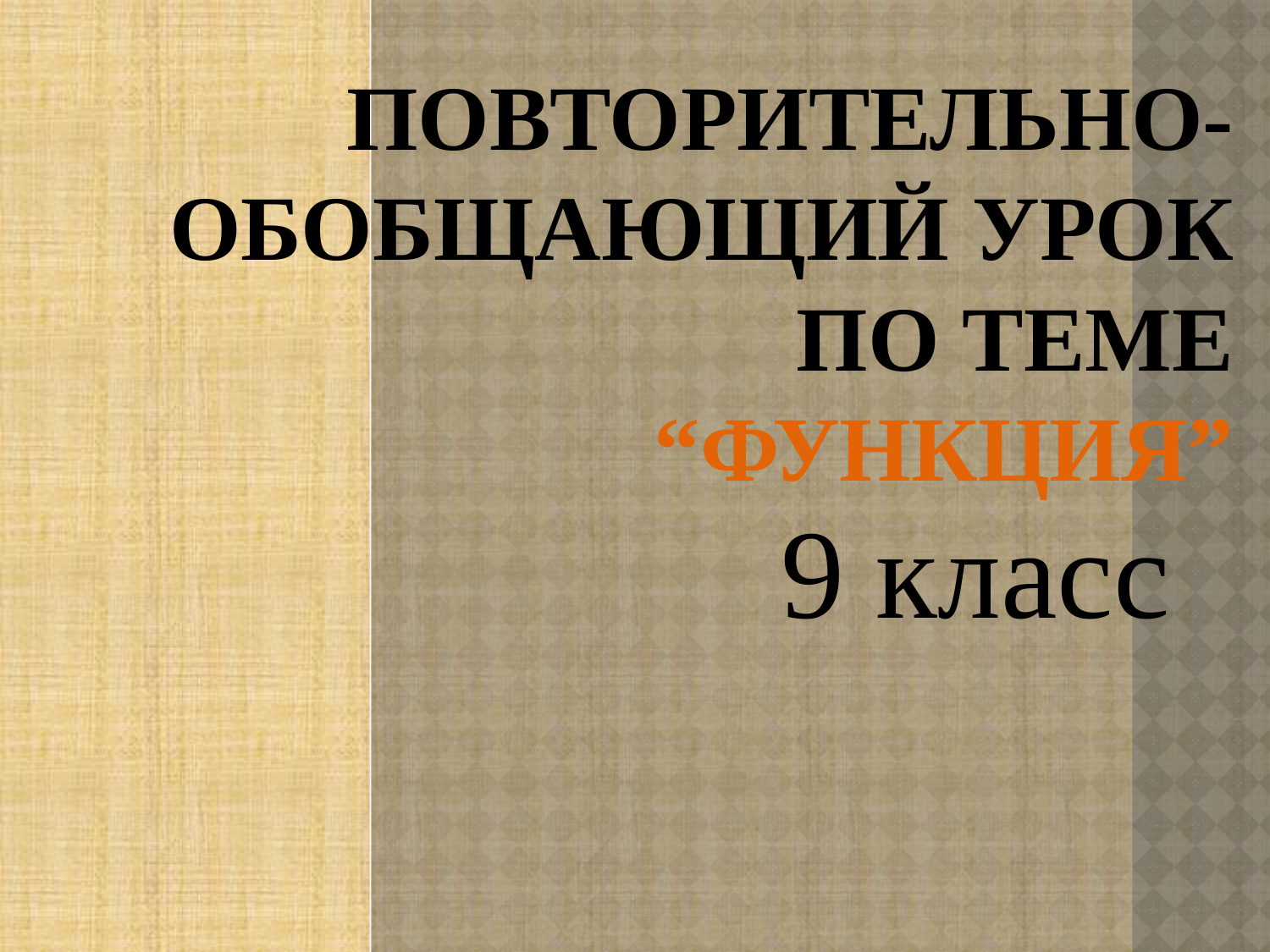

# Повторительно-обобщающий урок по теме “Функция”
9 класс